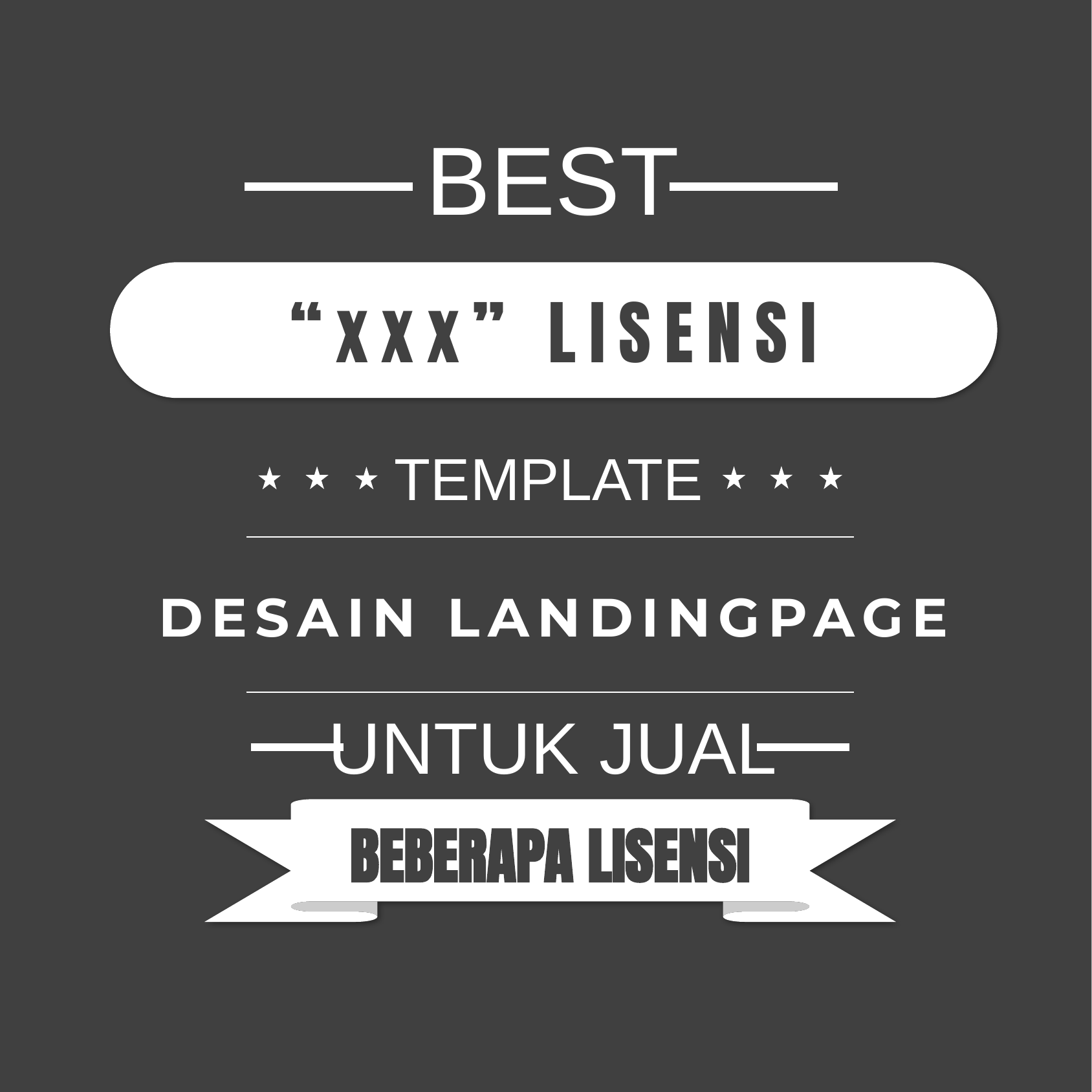

BEST

“xxx” LISENSI
TEMPLATE

DESAIN LANDINGPAGE
UNTUK JUAL

BEBERAPA LISENSI